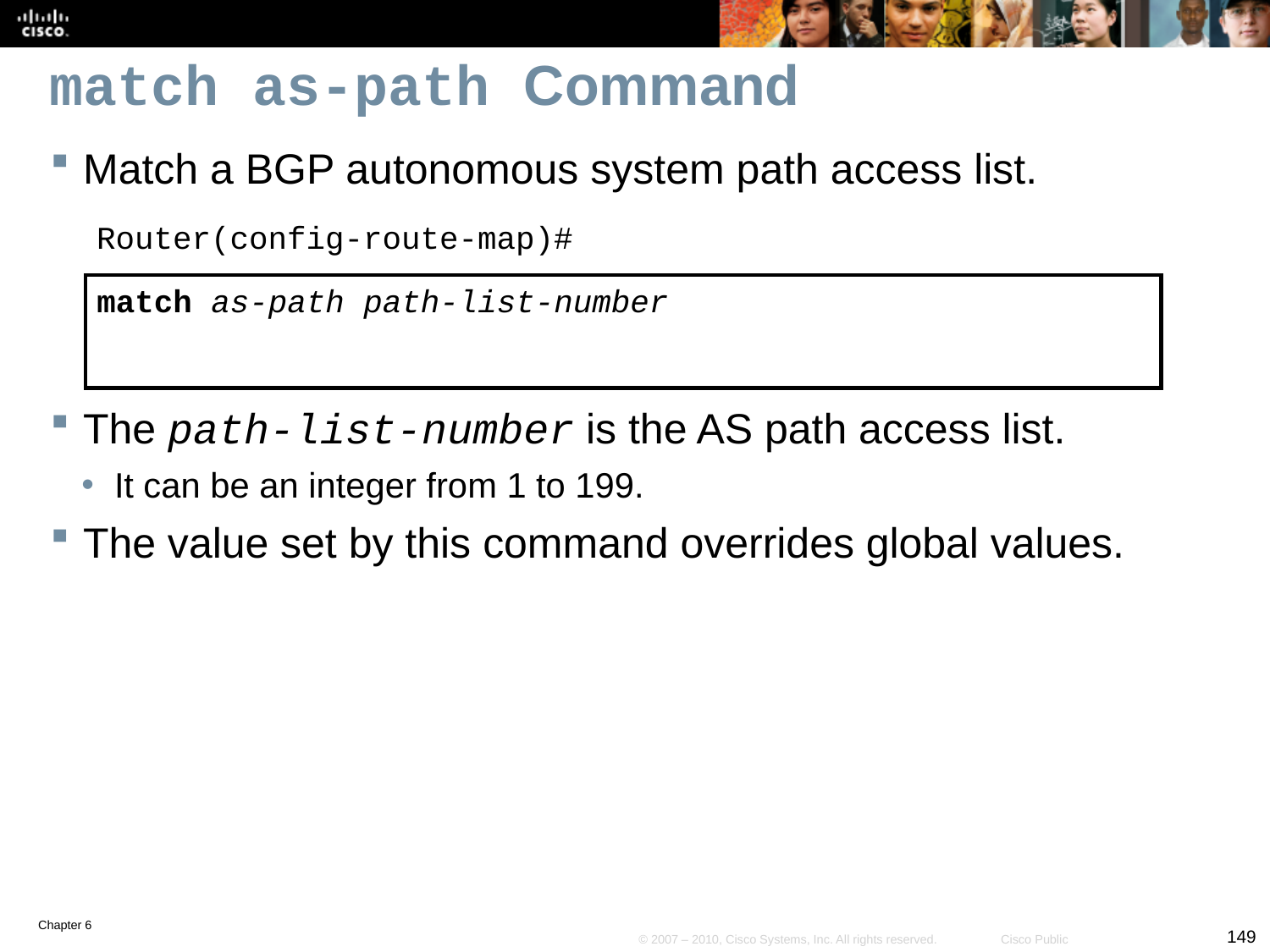

# match as-path Command
Match a BGP autonomous system path access list.
Router(config-route-map)#
match as-path path-list-number
The path-list-number is the AS path access list.
It can be an integer from 1 to 199.
The value set by this command overrides global values.